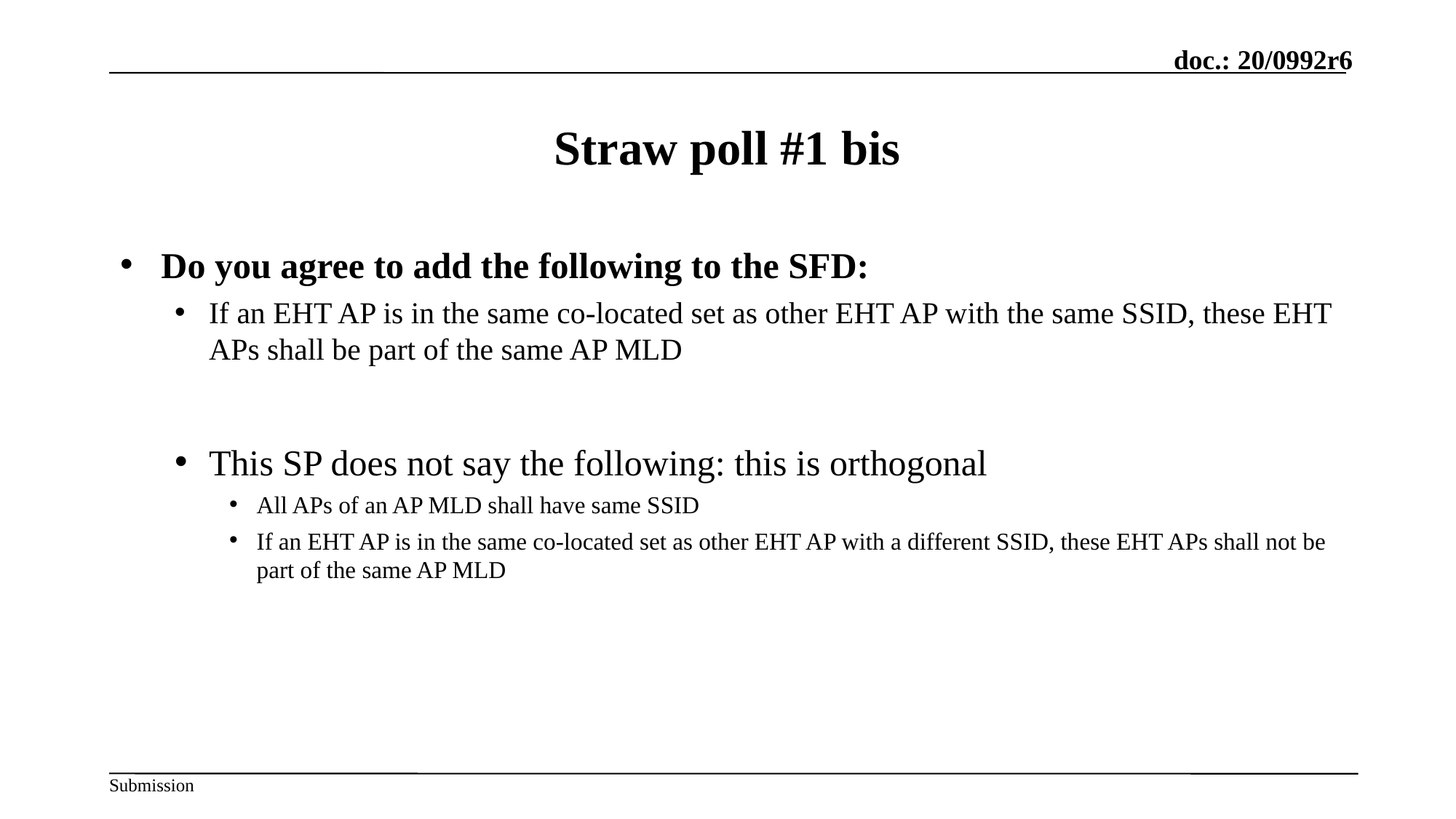

# Straw poll #1 bis
Do you agree to add the following to the SFD:
If an EHT AP is in the same co-located set as other EHT AP with the same SSID, these EHT APs shall be part of the same AP MLD

This SP does not say the following: this is orthogonal
All APs of an AP MLD shall have same SSID
If an EHT AP is in the same co-located set as other EHT AP with a different SSID, these EHT APs shall not be part of the same AP MLD